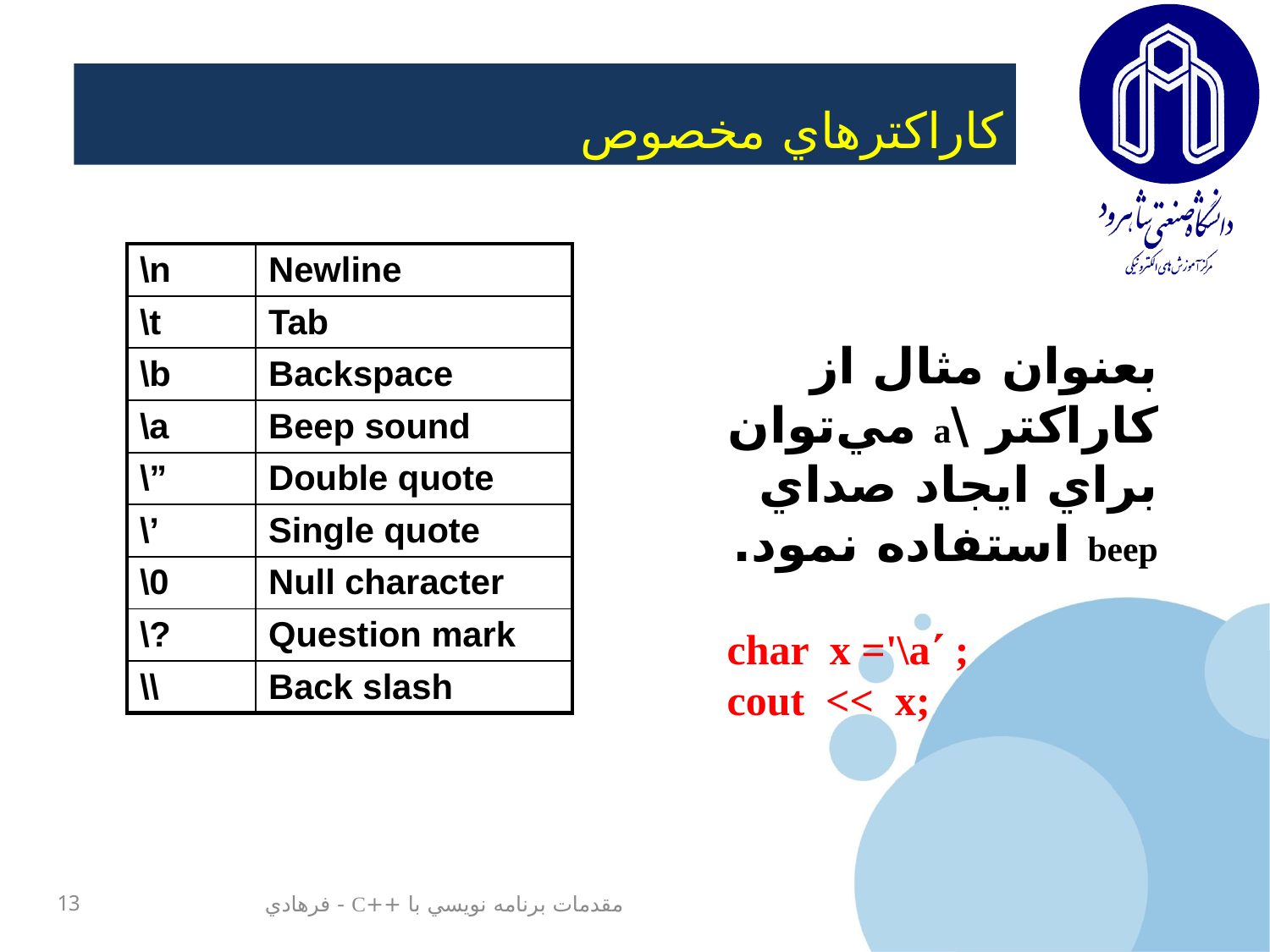

كاراكترهاي مخصوص
| \n | Newline |
| --- | --- |
| \t | Tab |
| \b | Backspace |
| \a | Beep sound |
| \” | Double quote |
| \’ | Single quote |
| \0 | Null character |
| \? | Question mark |
| \\ | Back slash |
بعنوان مثال از كاراكتر \a مي‌توان براي ايجاد صداي beep استفاده نمود.

char  x ='\a′ ;
cout  <<  x;
13
مقدمات برنامه نويسي با ++C - فرهادي